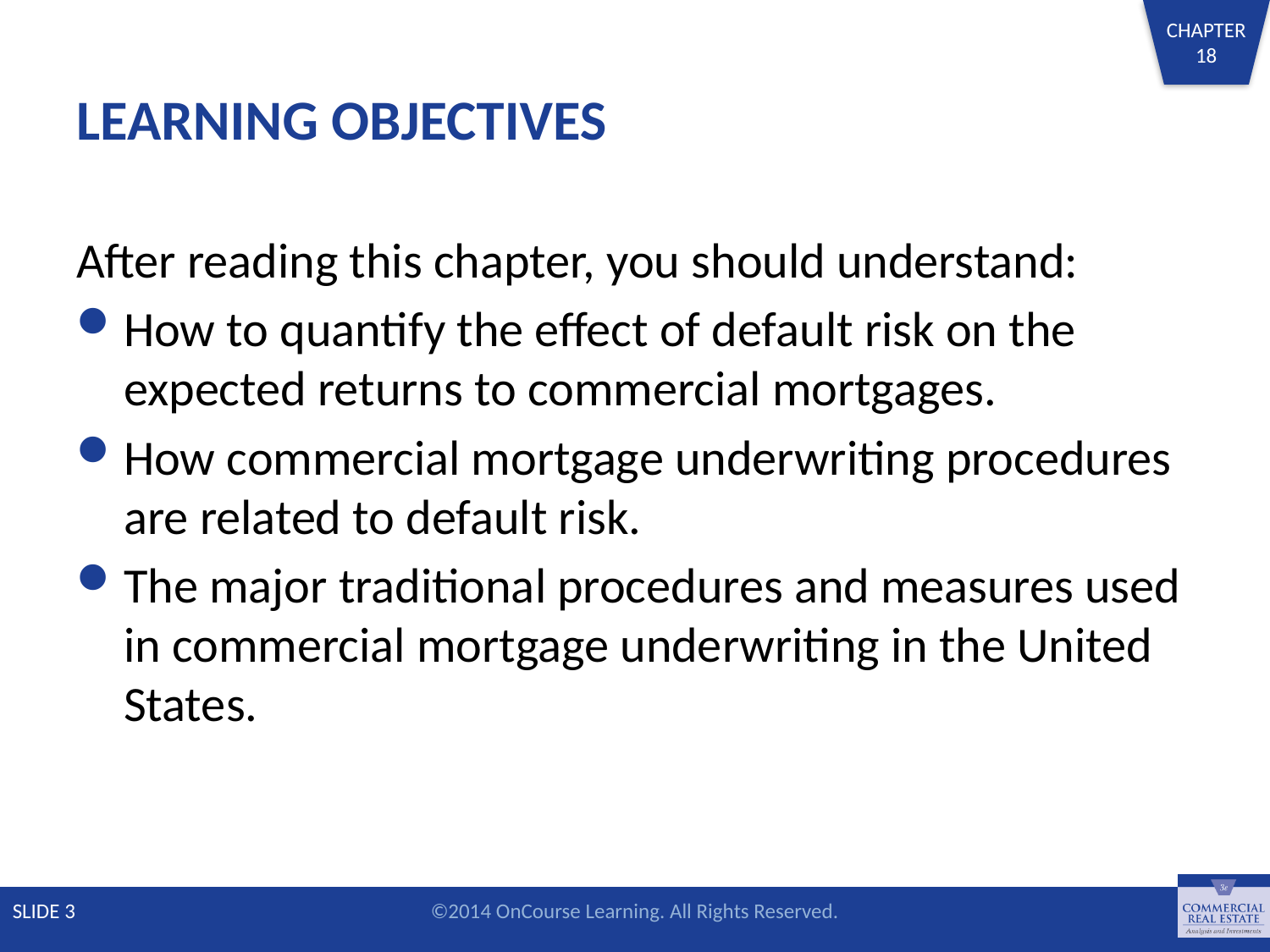

# LEARNING OBJECTIVES
After reading this chapter, you should understand:
How to quantify the effect of default risk on the expected returns to commercial mortgages.
How commercial mortgage underwriting procedures are related to default risk.
The major traditional procedures and measures used in commercial mortgage underwriting in the United States.
SLIDE 3